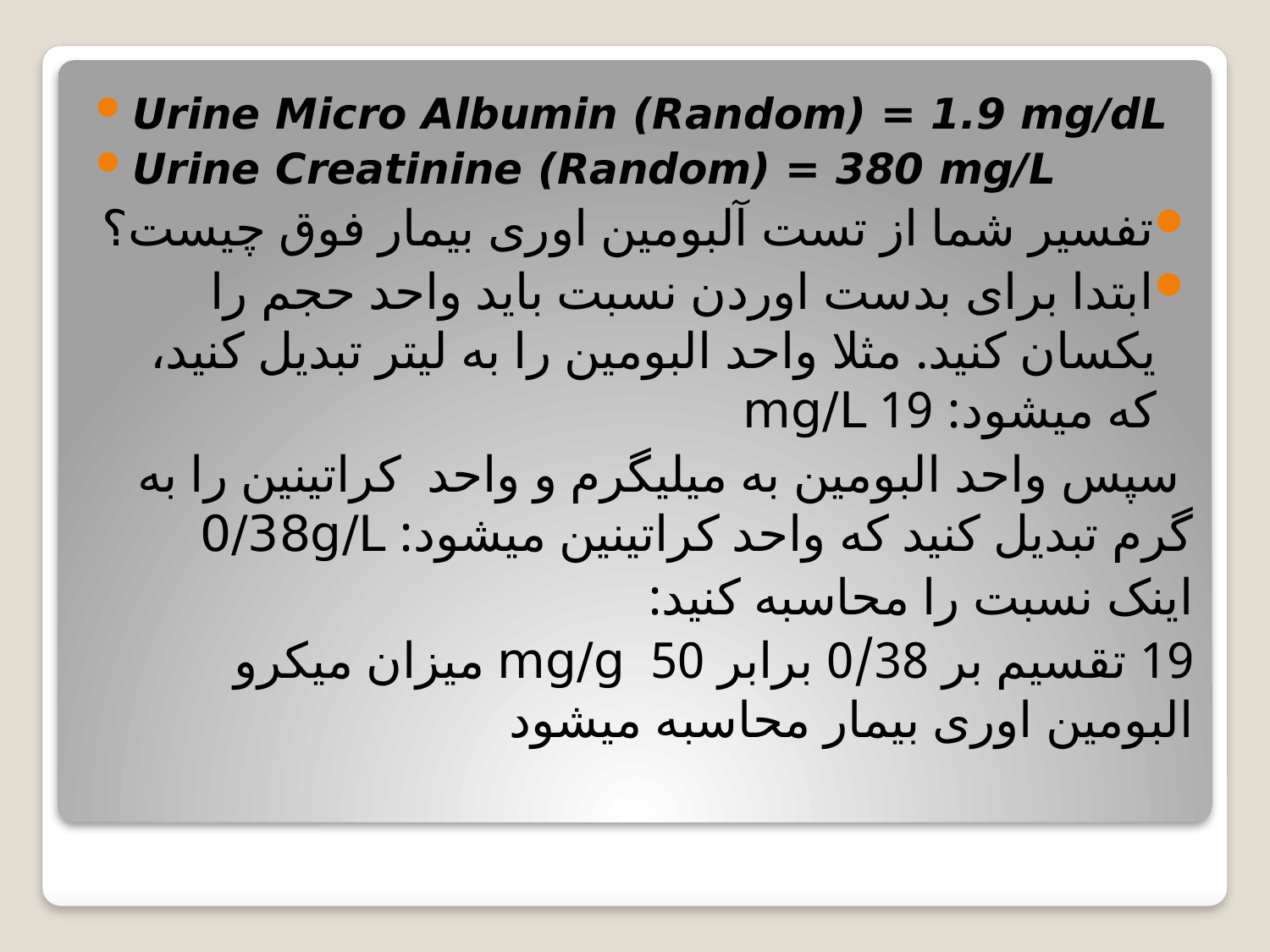

Urine Micro Albumin (Random) = 1.9 mg/dL
Urine Creatinine (Random) = 380 mg/L
تفسیر شما از تست آلبومین اوری بیمار فوق چیست؟
ابتدا برای بدست اوردن نسبت باید واحد حجم را یکسان کنید. مثلا واحد البومین را به لیتر تبدیل کنید، که میشود: 19 mg/L
 سپس واحد البومین به میلیگرم و واحد  کراتینین را به گرم تبدیل کنید که واحد کراتینین میشود: 0/38g/L
اینک نسبت را محاسبه کنید:
19 تقسیم بر 0/38 برابر 50  mg/g میزان میکرو البومین اوری بیمار محاسبه میشود